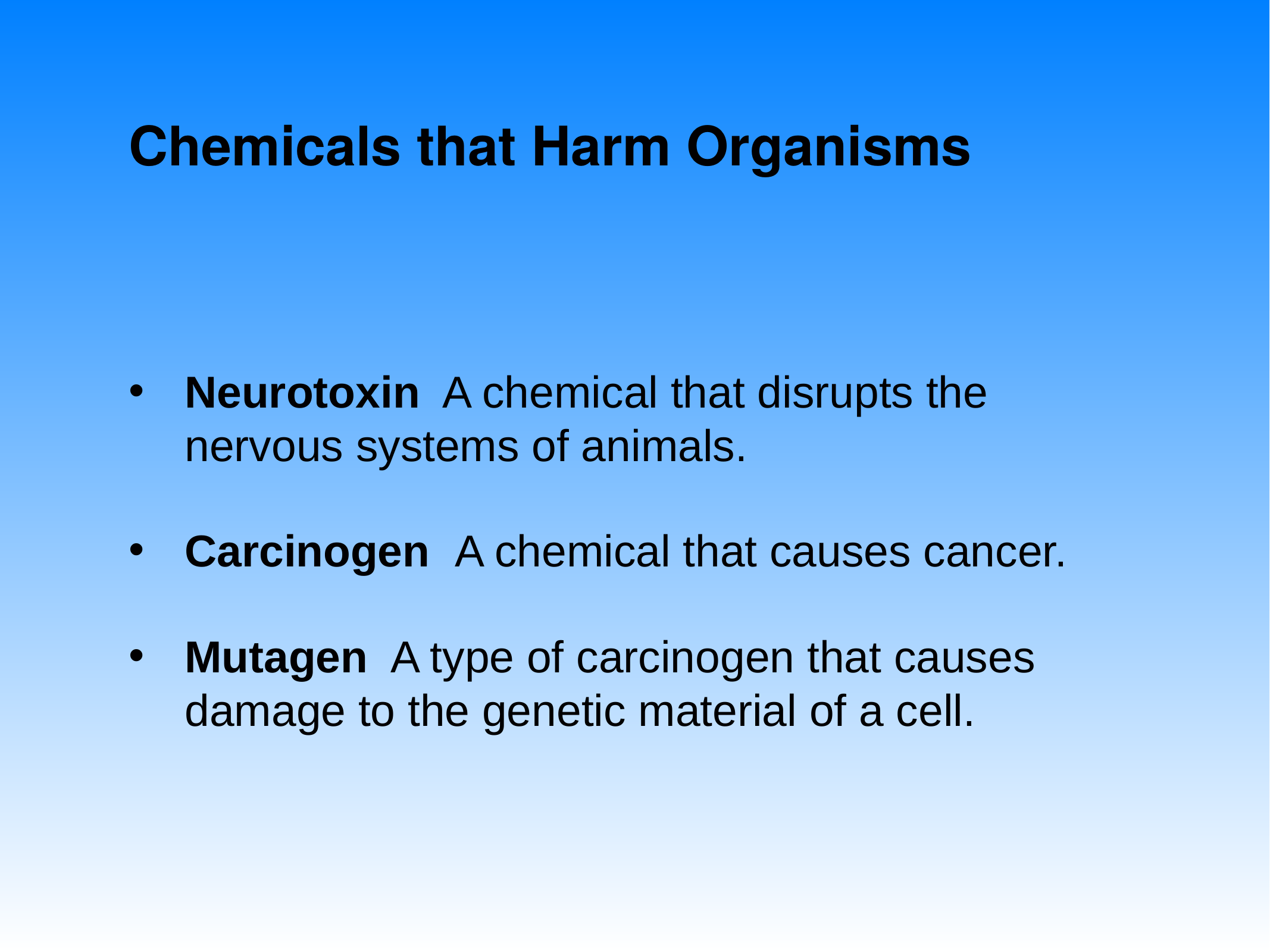

# Chemicals that Harm Organisms
Neurotoxin  A chemical that disrupts the nervous systems of animals.
Carcinogen  A chemical that causes cancer.
Mutagen  A type of carcinogen that causes damage to the genetic material of a cell.